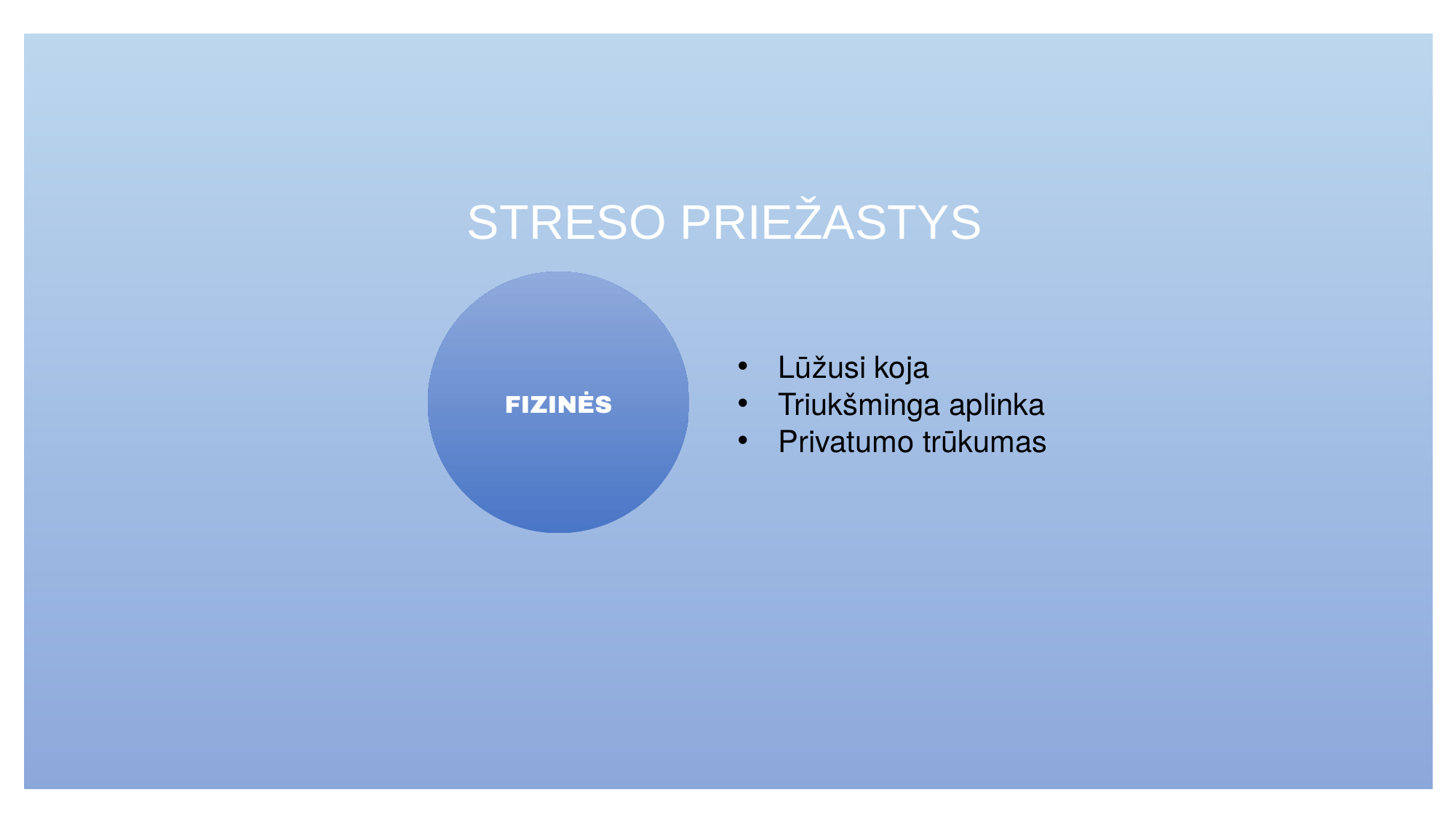

STRESO PRIEŽASTYS

Lūžusi koja
Triukšminga aplinka
Privatumo trūkumas
Fizinės